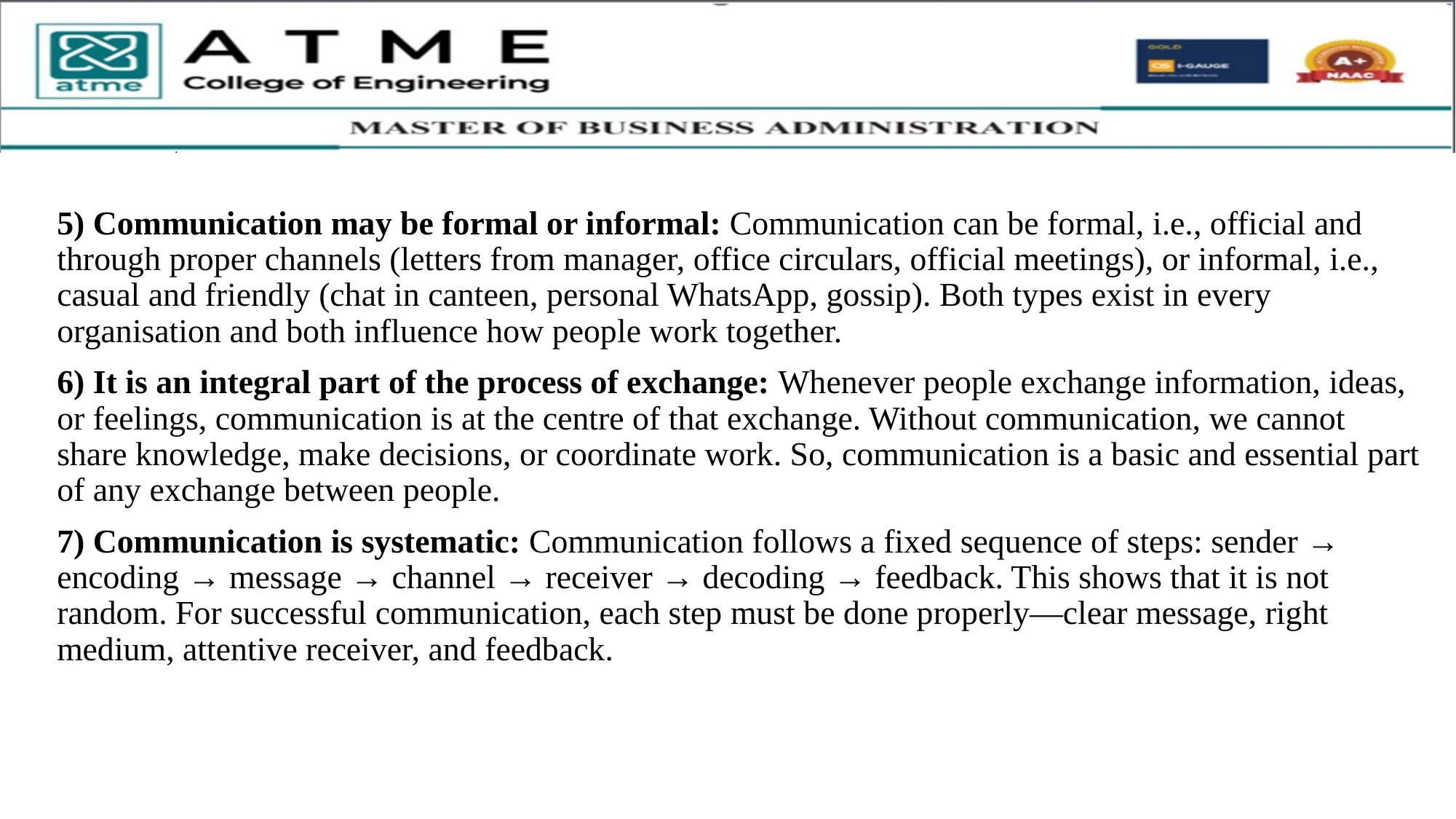

5) Communication may be formal or informal: Communication can be formal, i.e., official and through proper channels (letters from manager, office circulars, official meetings), or informal, i.e., casual and friendly (chat in canteen, personal WhatsApp, gossip). Both types exist in every organisation and both influence how people work together.
6) It is an integral part of the process of exchange: Whenever people exchange information, ideas, or feelings, communication is at the centre of that exchange. Without communication, we cannot share knowledge, make decisions, or coordinate work. So, communication is a basic and essential part of any exchange between people.
7) Communication is systematic: Communication follows a fixed sequence of steps: sender → encoding → message → channel → receiver → decoding → feedback. This shows that it is not random. For successful communication, each step must be done properly—clear message, right medium, attentive receiver, and feedback.